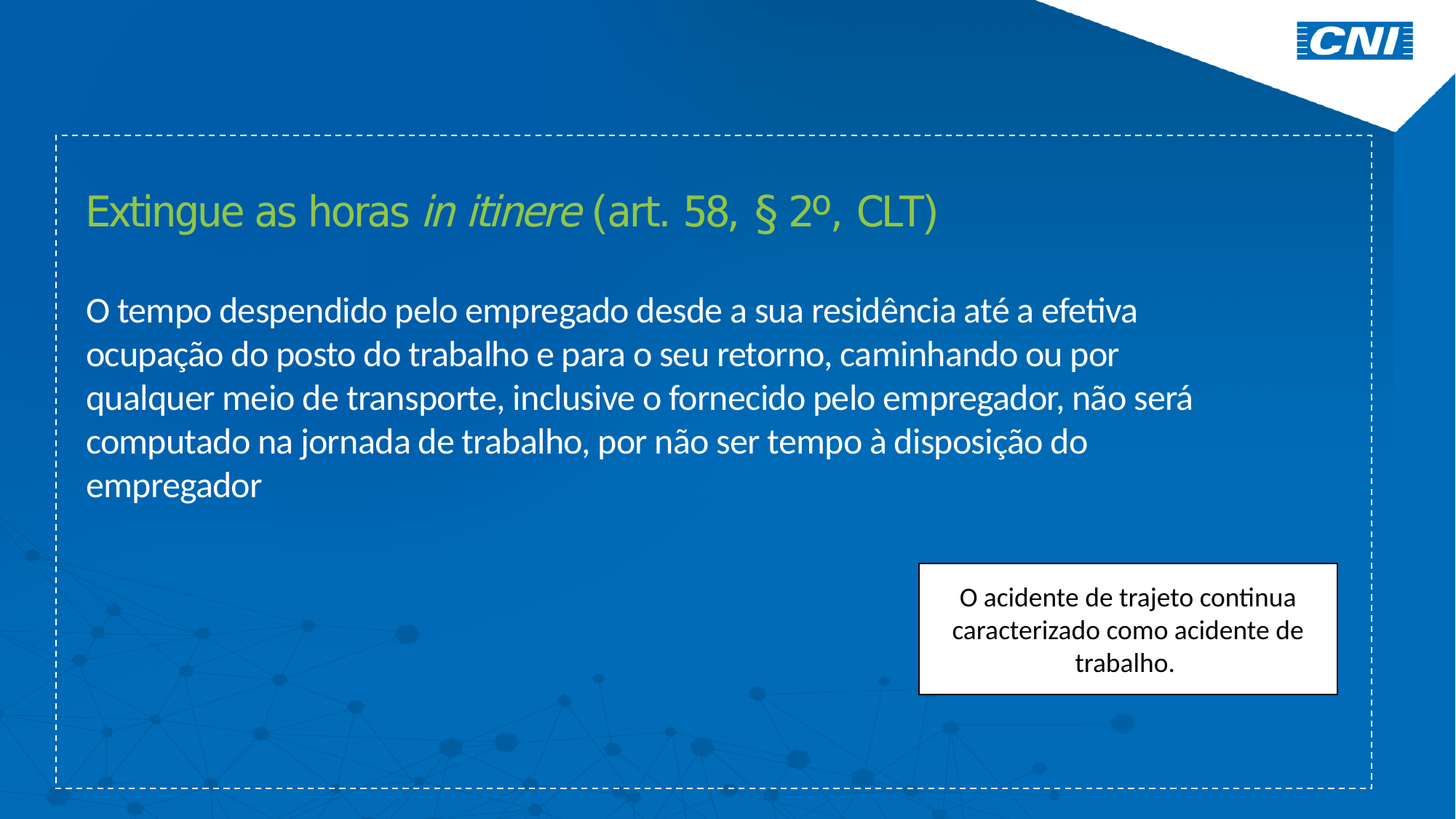

Extingue as horas in itinere (art. 58, § 2º, CLT)

O tempo despendido pelo empregado desde a sua residência até a efetiva ocupação do posto do trabalho e para o seu retorno, caminhando ou por qualquer meio de transporte, inclusive o fornecido pelo empregador, não será computado na jornada de trabalho, por não ser tempo à disposição do empregador
O acidente de trajeto continua caracterizado como acidente de trabalho.